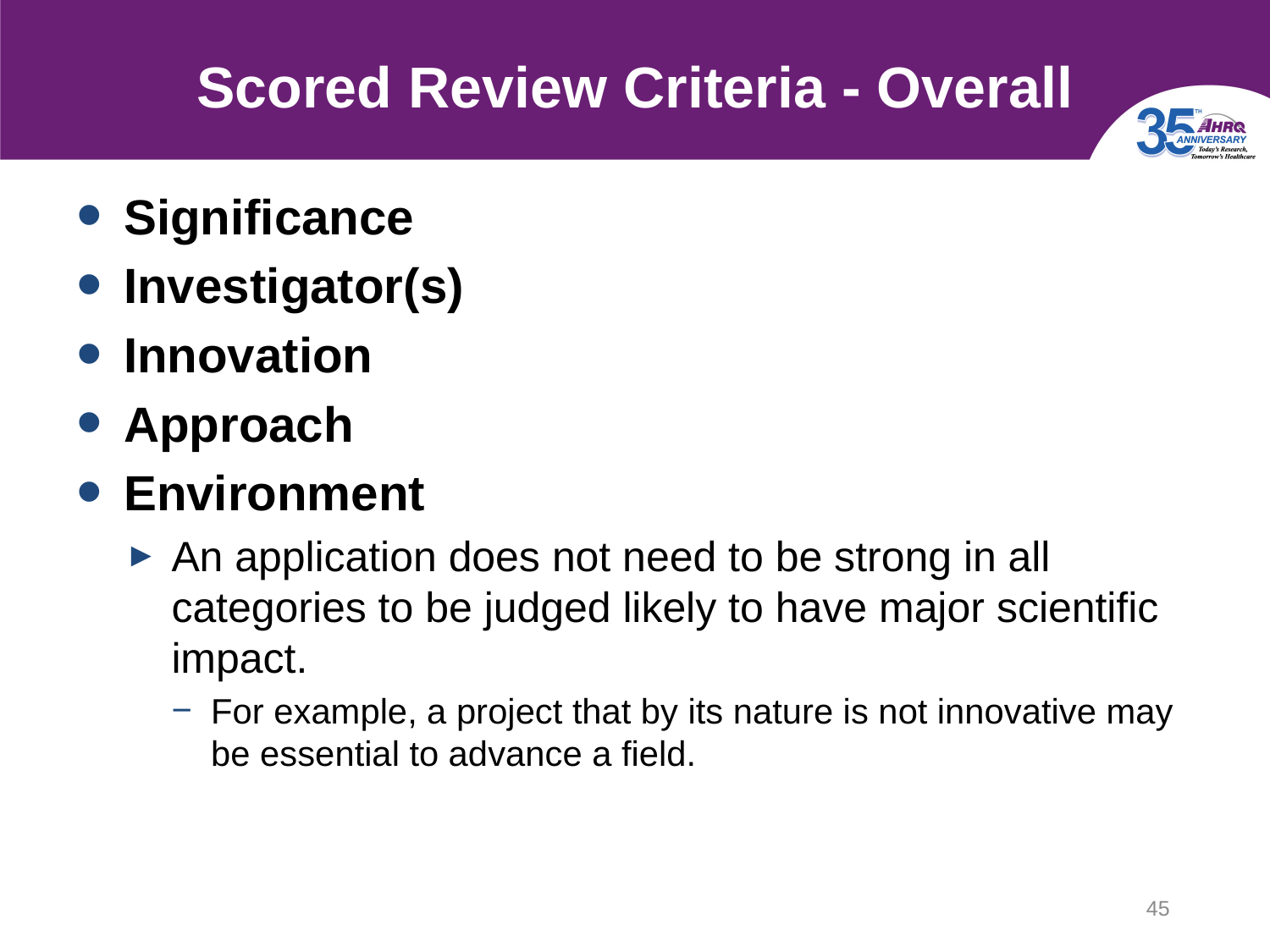

# Scored Review Criteria - Overall
Significance
Investigator(s)
Innovation
Approach
Environment
An application does not need to be strong in all categories to be judged likely to have major scientific impact.
For example, a project that by its nature is not innovative may be essential to advance a field.
45